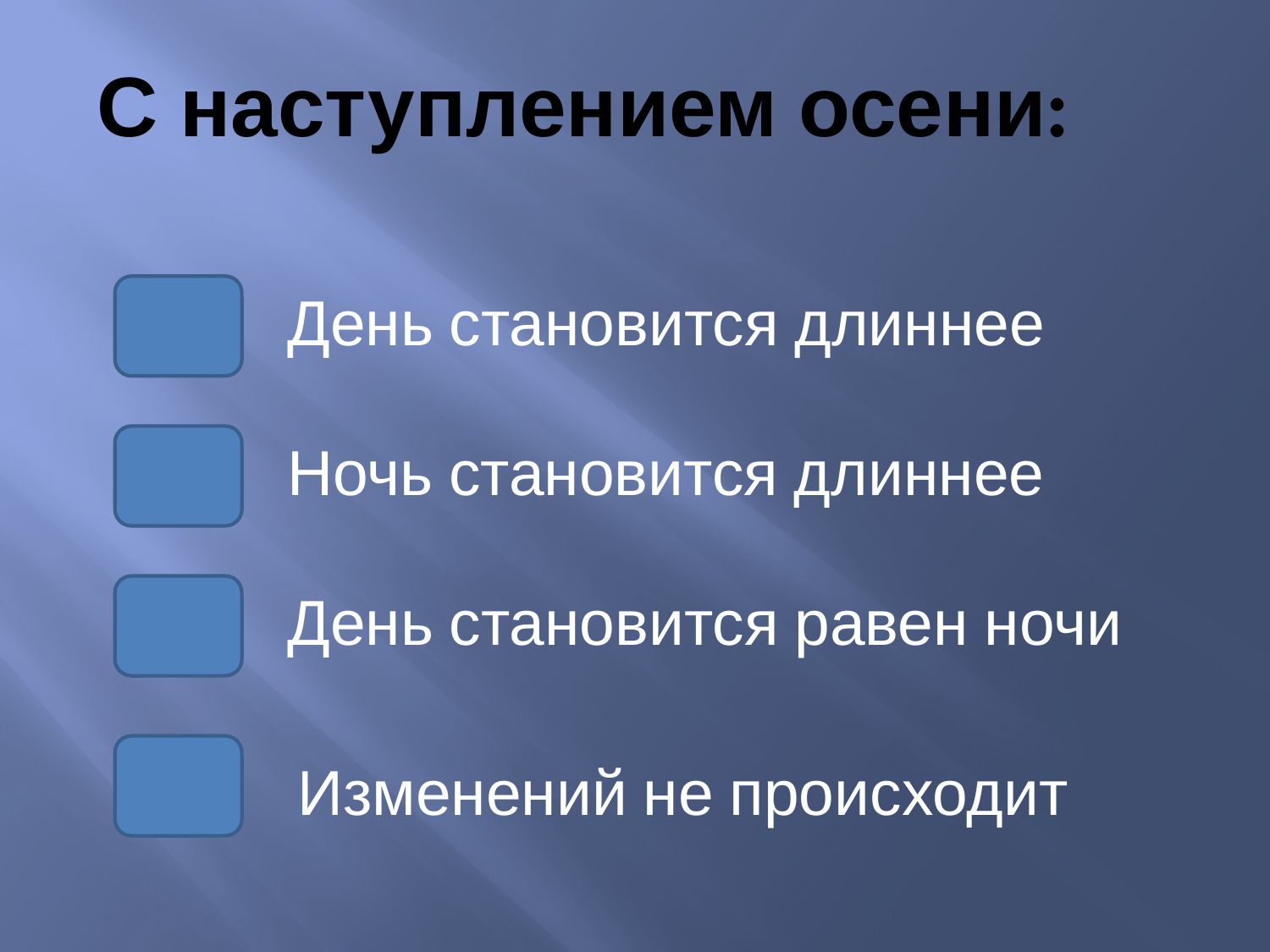

С наступлением осени:

День становится длиннее

Ночь становится длиннее

День становится равен ночи

Изменений не происходит